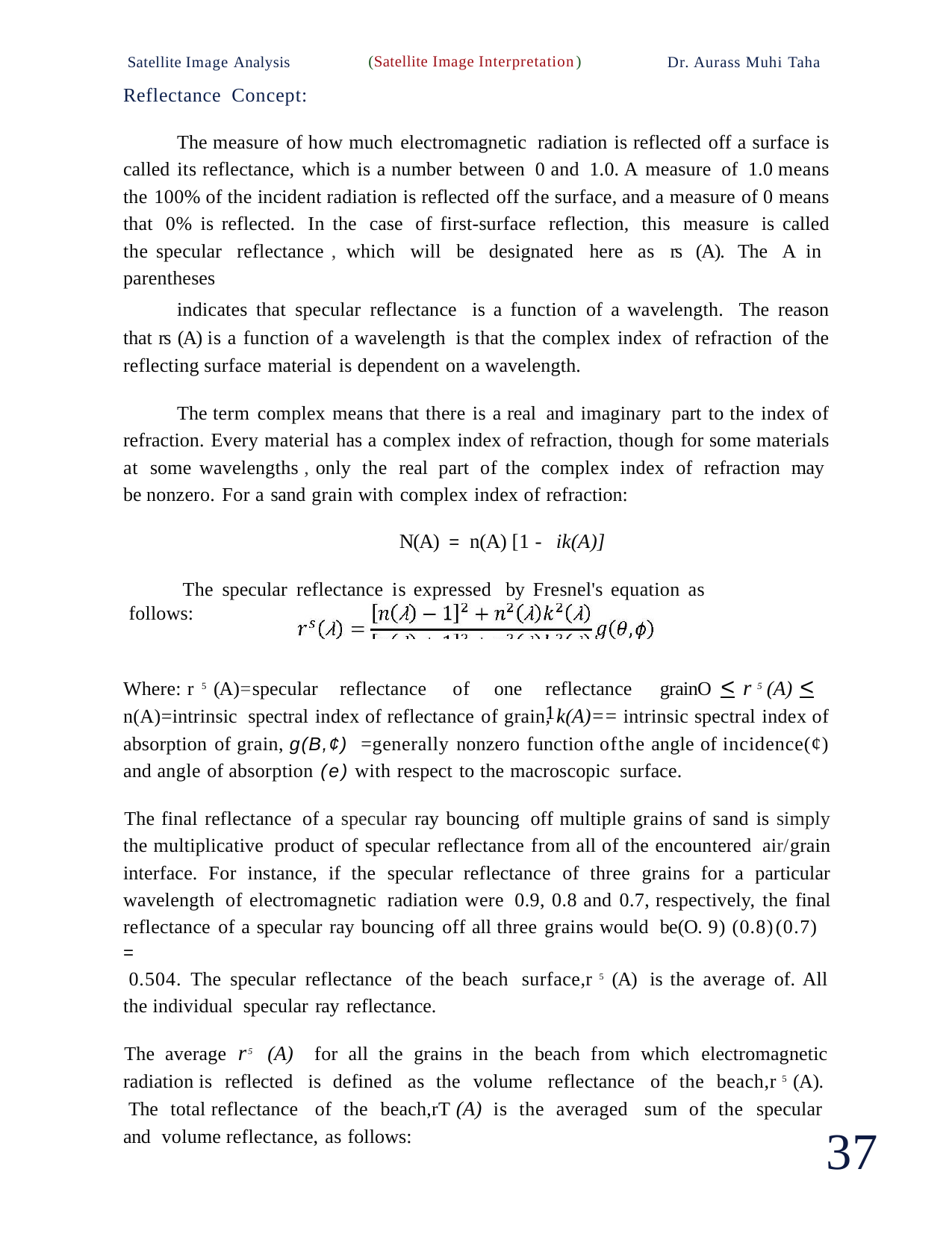

(Satellite Image Interpretation)
Satellite Image Analysis

Reflectance  Concept:
Dr. Aurass Muhi Taha
The measure of how much electromagnetic  radiation is reflected off a surface is called its reflectance, which is a number between  0 and  1.0. A measure  of  1.0 means the 100% of the incident radiation is reflected off the surface, and a measure of 0 means that  0% is reflected.  In the  case  of first-surface  reflection,  this  measure  is called the specular  reflectance , which  will  be  designated  here  as  rs  (A).  The  A  in  parentheses
indicates that specular reflectance  is a function of a wavelength.  The reason that rs (A) is a function of a wavelength  is that the complex index  of refraction  of the reflecting surface material is dependent on a wavelength.

The term complex means that there is a real  and imaginary  part to the index of refraction. Every material has a complex index of refraction, though for some materials at  some wavelengths , only  the  real  part  of the  complex  index  of  refraction  may  be nonzero. For a sand grain with complex index of refraction:

N(A)  = n(A) [1 - ik(A)]

The specular reflectance is expressed  by Fresnel's equation as follows:

reflectance	grainO  < r 5 (A) < 1,
Where: r 5 (A)=specular	reflectance	of	one
n(A)=intrinsic  spectral index of reflectance of grain, k(A)== intrinsic spectral index of absorption of grain, g(B,¢)  =generally nonzero function ofthe angle of incidence(¢) and angle of absorption (e) with respect to the macroscopic  surface.

The final reflectance  of a specular ray bouncing  off multiple grains of sand is simply the multiplicative  product of specular reflectance from all of the encountered  air/grain interface.  For  instance,  if  the  specular  reflectance  of  three  grains  for  a  particular wavelength  of electromagnetic  radiation were  0.9, 0.8 and 0.7, respectively, the final reflectance of a specular ray bouncing off all three grains would  be(O. 9) (0.8)(0.7)   =
0.504. The specular reflectance  of the beach  surface,r 5 (A)  is the average of. All the individual  specular ray reflectance.

The average r5 (A)  for all the grains in the beach from which electromagnetic radiation is  reflected   is  defined   as  the  volume   reflectance   of  the  beach,r 5 (A).   The  total reflectance   of  the  beach,rT (A)  is  the  averaged   sum  of  the  specular  and  volume reflectance, as follows:
37